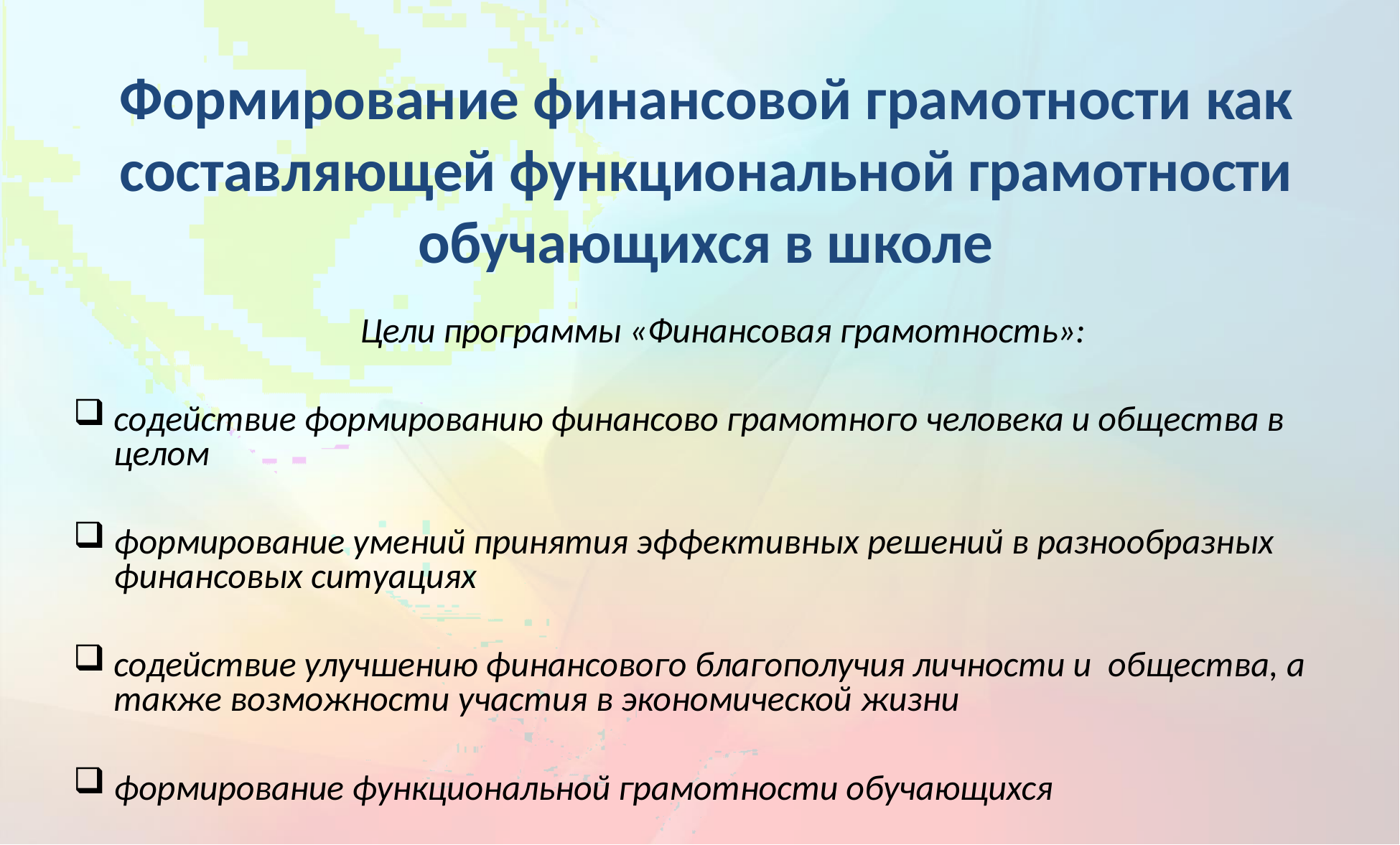

Формирование финансовой грамотности как составляющей функциональной грамотности обучающихся в школе
Цели программы «Финансовая грамотность»:

содействие формированию финансово грамотного человека и общества в целом

формирование умений принятия эффективных решений в разнообразных финансовых ситуациях

содействие улучшению финансового благополучия личности и  общества, а также возможности участия в экономической жизни

формирование функциональной грамотности обучающихся